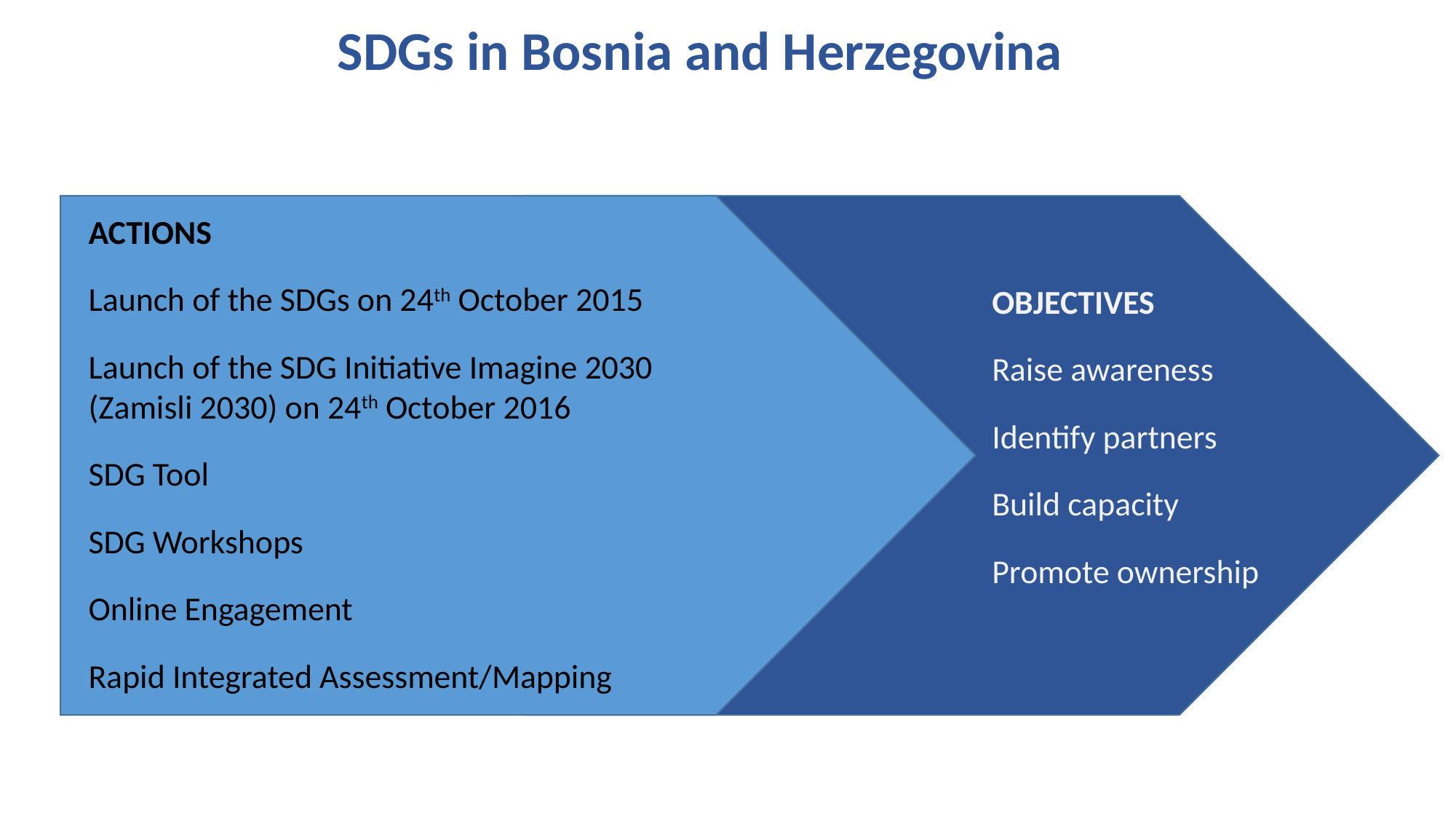

SDGs in Bosnia and Herzegovina

ACTIONS
Launch of the SDGs on 24th October 2015
Launch of the SDG Initiative Imagine 2030
(Zamisli 2030) on 24th October 2016
SDG Tool
SDG Workshops
Online Engagement
Rapid Integrated Assessment/Mapping
OBJECTIVES
Raise awareness
Identify partners
Build capacity
Promote ownership